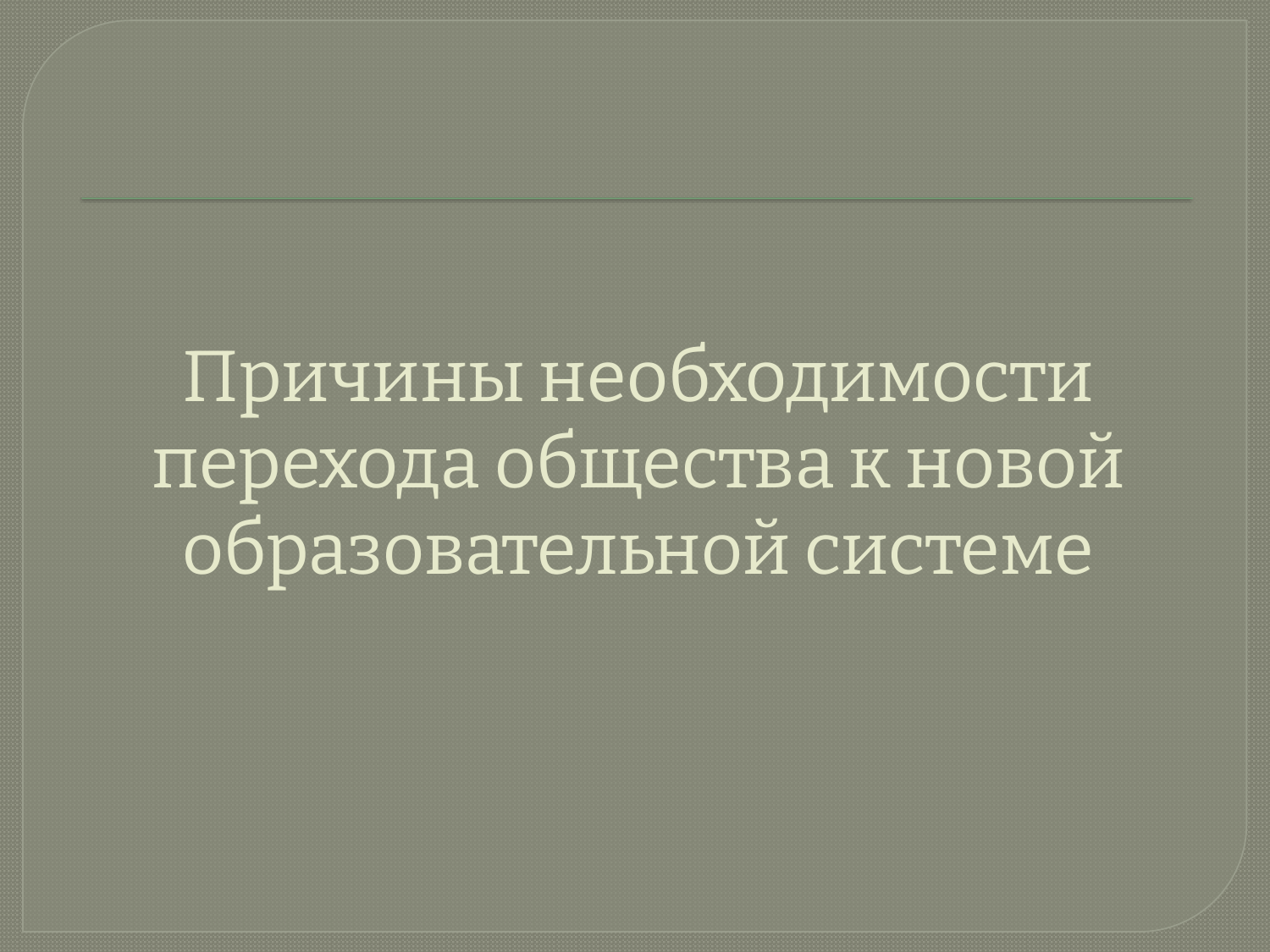

# Причины необходимости перехода общества к новой образовательной системе